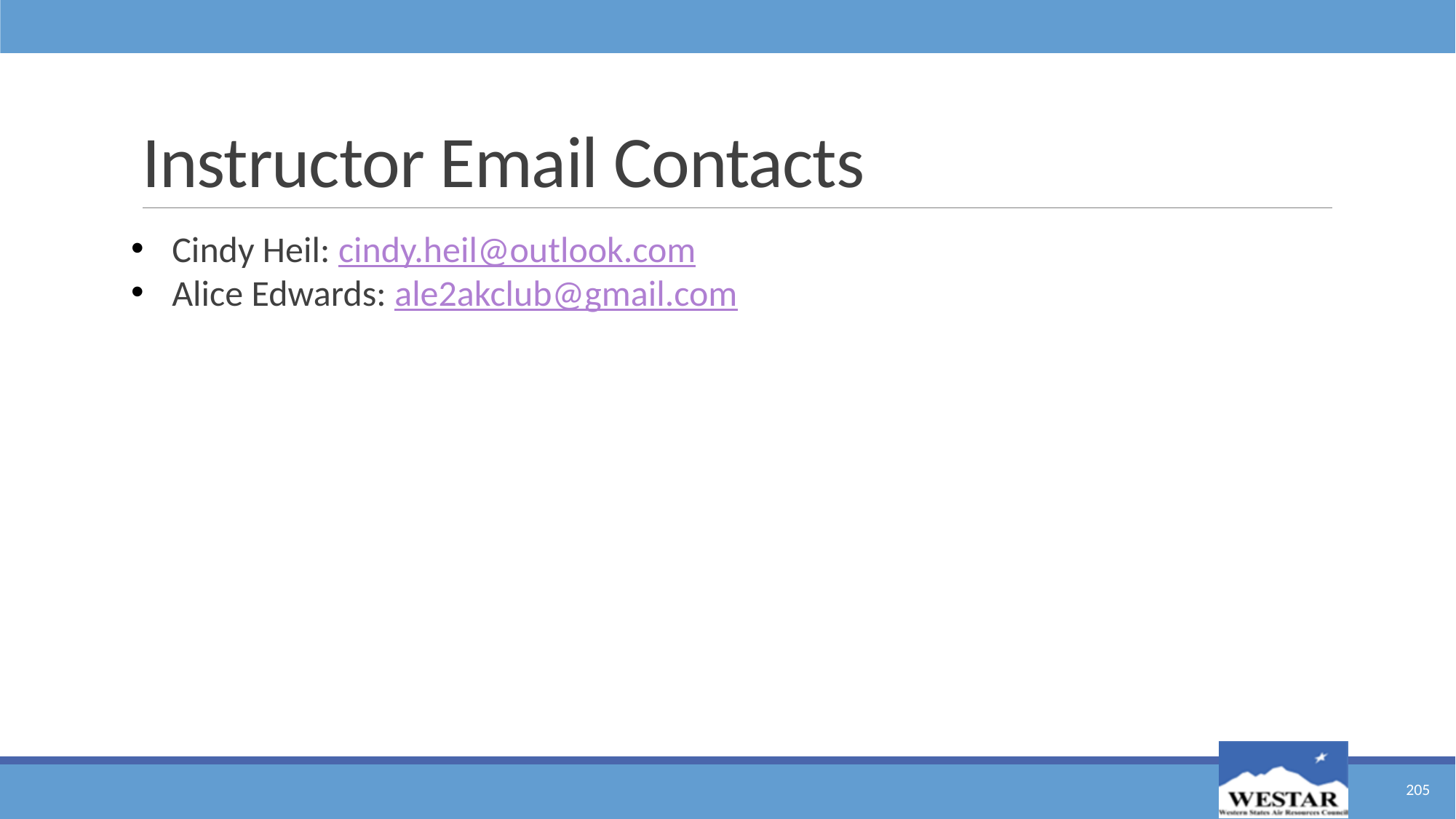

# Instructor Email Contacts
Cindy Heil: cindy.heil@outlook.com
Alice Edwards: ale2akclub@gmail.com

205